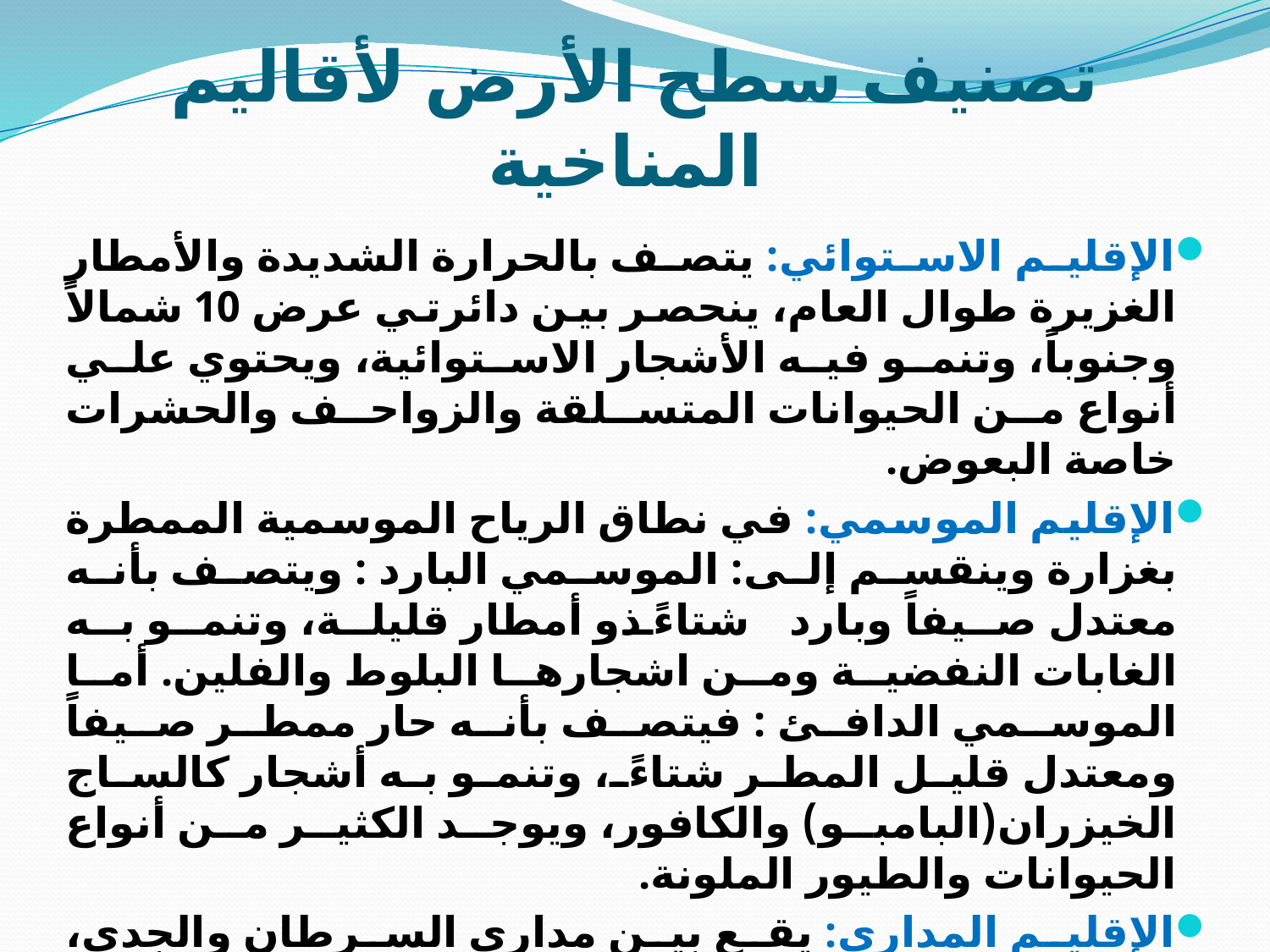

# تصنيف سطح الأرض لأقاليم المناخية
الإقليم الاستوائي: يتصف بالحرارة الشديدة والأمطار الغزيرة طوال العام، ينحصر بين دائرتي عرض 10 شمالاً وجنوباً، وتنمو فيه الأشجار الاستوائية، ويحتوي علي أنواع من الحيوانات المتسلقة والزواحف والحشرات خاصة البعوض.
الإقليم الموسمي: في نطاق الرياح الموسمية الممطرة بغزارة وينقسم إلى: الموسمي البارد : ويتصف بأنه معتدل صيفاً وبارد شتاءً ذو أمطار قليلة، وتنمو به الغابات النفضية ومن اشجارها البلوط والفلين. أما الموسمي الدافئ : فيتصف بأنه حار ممطر صيفاً ومعتدل قليل المطر شتاءً، وتنمو به أشجار كالساج الخيزران(البامبو) والكافور، ويوجد الكثير من أنواع الحيوانات والطيور الملونة.
الإقليم المداري: يقع بين مداري السرطان والجدي، أمطاره صيفية، وتزدهر فيه حشائش السافانا متدرجة الطول حسب كمية المطر، ويحتوي علي كثير من أنواع الحيوانات.